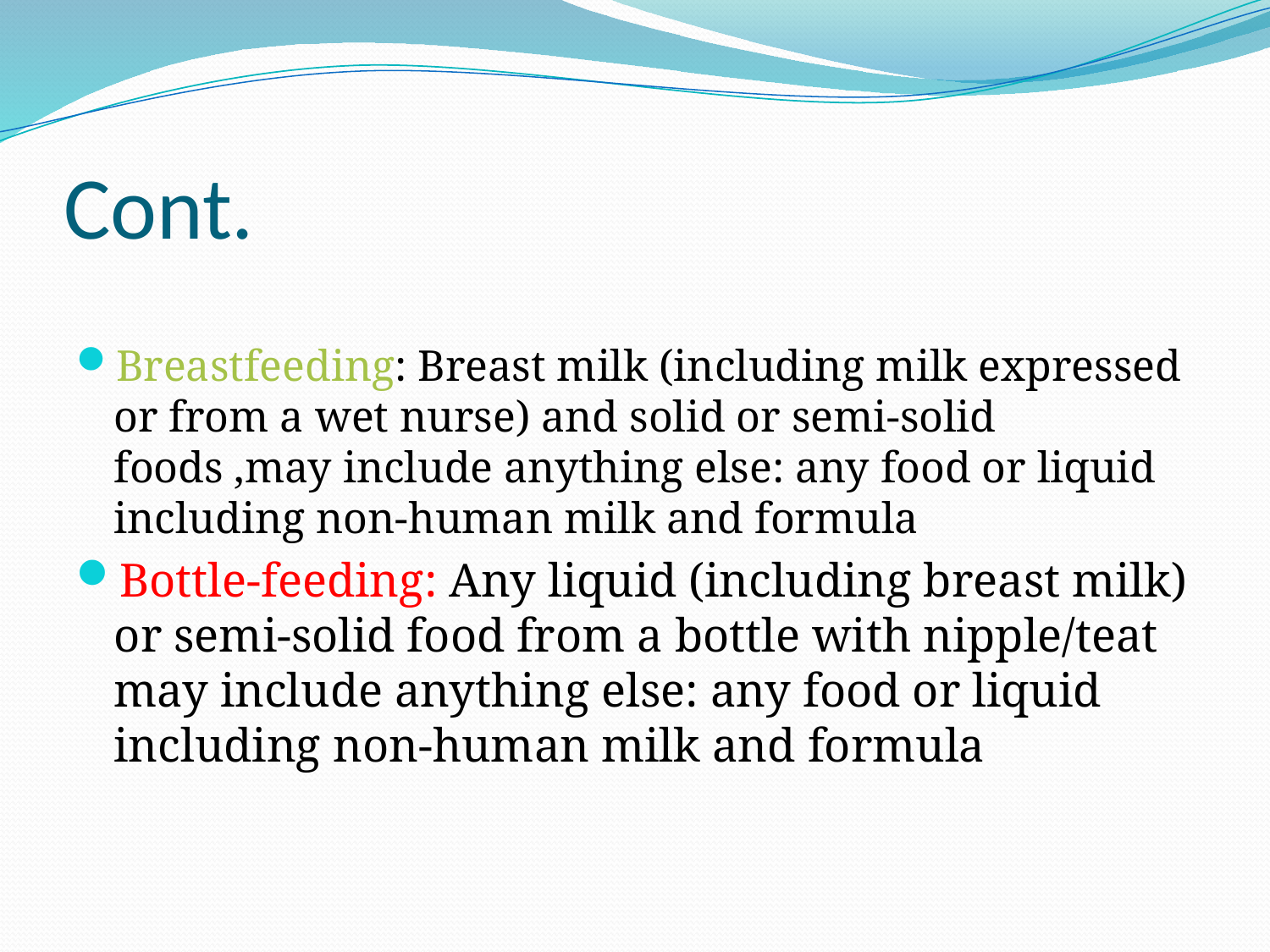

# Cont.

Breastfeeding: Breast milk (including milk expressed or from a wet nurse) and solid or semi-solid foods ,may include anything else: any food or liquid including non-human milk and formula
Bottle-feeding: Any liquid (including breast milk) or semi-solid food from a bottle with nipple/teat may include anything else: any food or liquid including non-human milk and formula